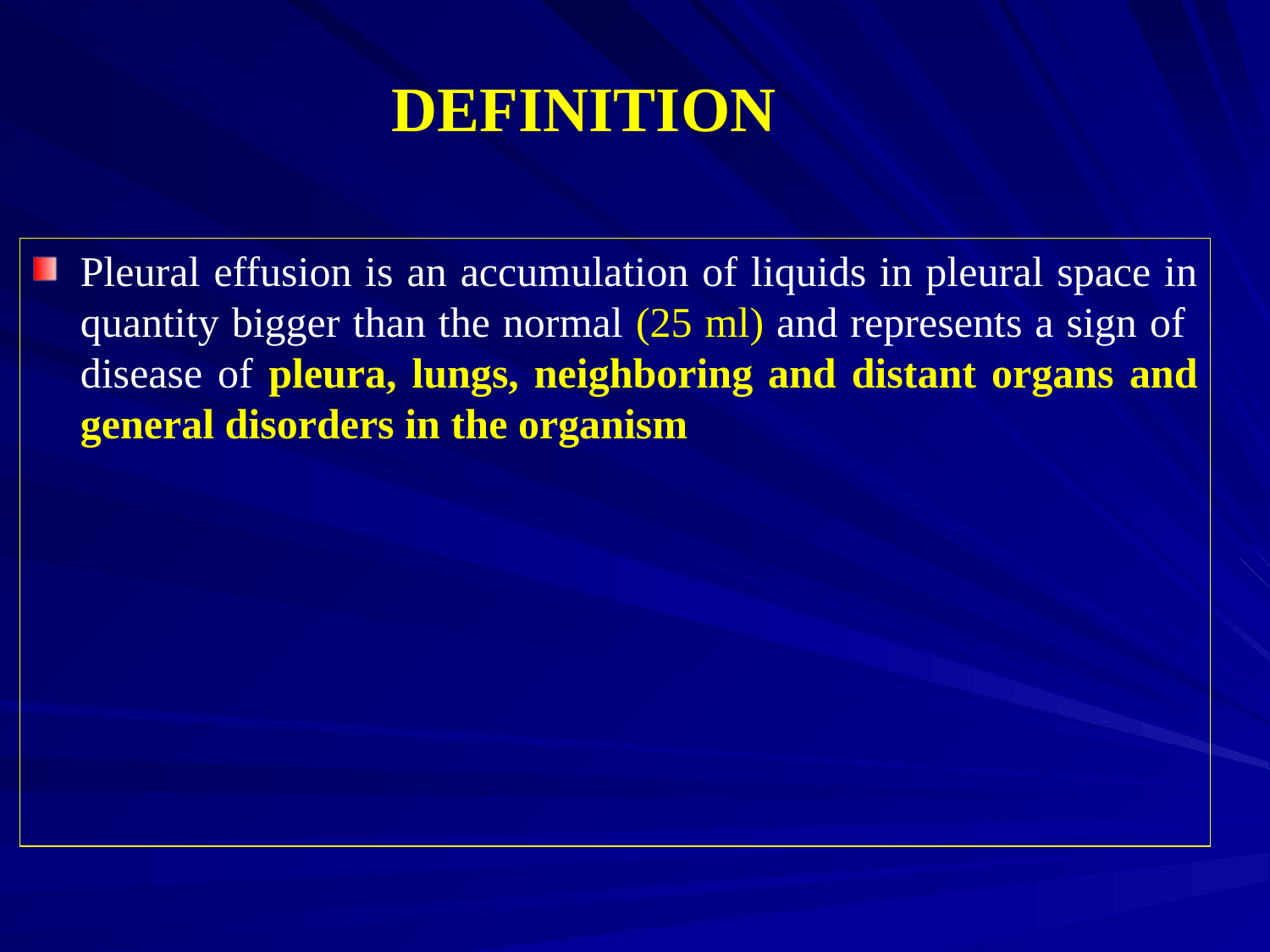

# DEFINITION
Pleural effusion is an accumulation of liquids in pleural space in quantity bigger than the normal (25 ml) and represents a sign of  disease of pleura, lungs, neighboring and distant organs and general disorders in the organism